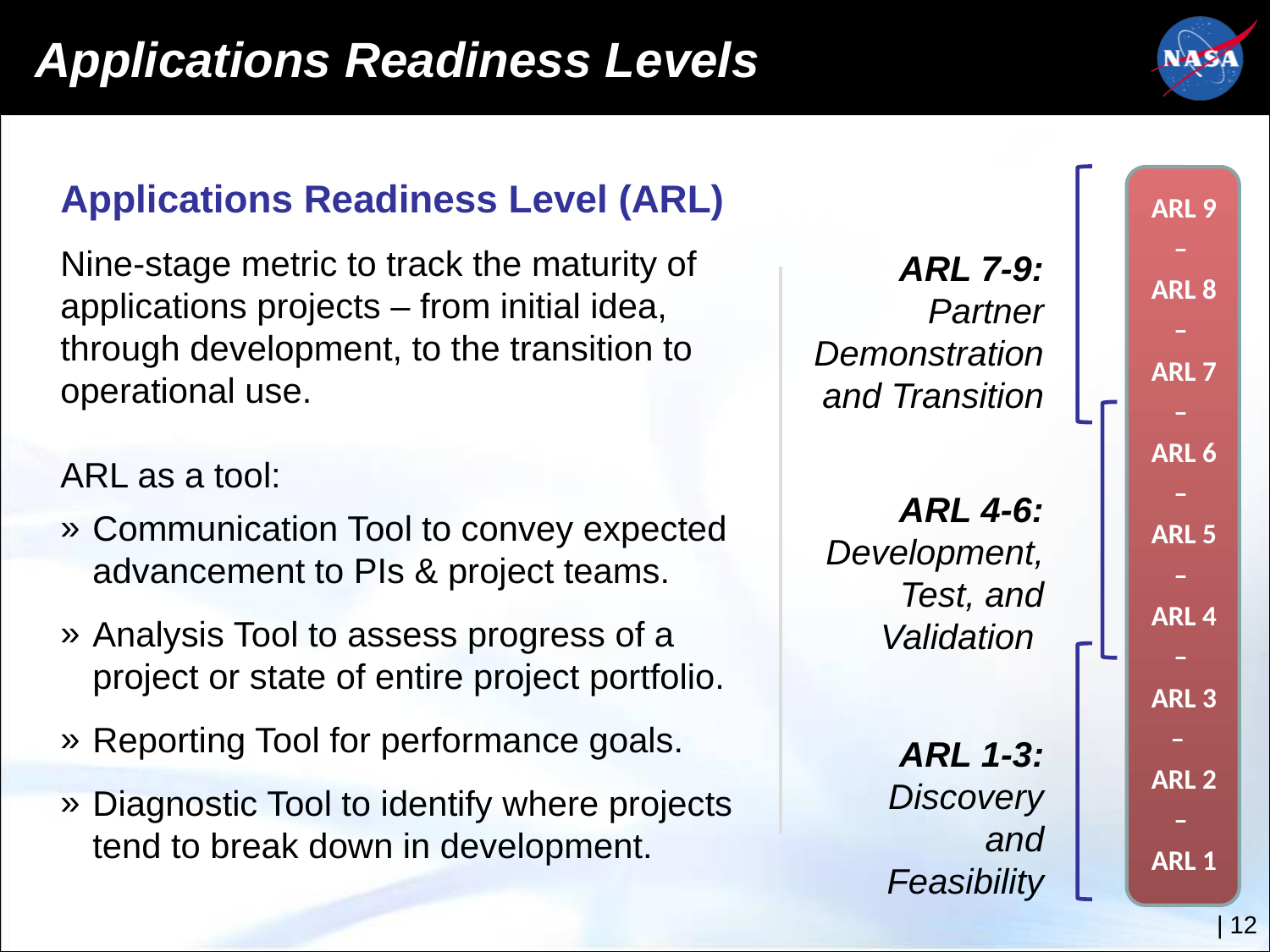

Applications Readiness Levels

ARL 9
–
ARL 8
–
ARL 7
–
ARL 6
–
ARL 5
–
ARL 4
–
ARL 3
–
ARL 2
–
ARL 1

ARL 7-9: Partner Demonstration and Transition

ARL 4-6: Development, Test, and Validation

ARL 1-3:
Discovery and Feasibility
Applications Readiness Level (ARL)
Nine-stage metric to track the maturity of applications projects – from initial idea, through development, to the transition to operational use.

ARL as a tool:
Communication Tool to convey expected advancement to PIs & project teams.
Analysis Tool to assess progress of a project or state of entire project portfolio.
Reporting Tool for performance goals.
Diagnostic Tool to identify where projects tend to break down in development.

|‌ 12